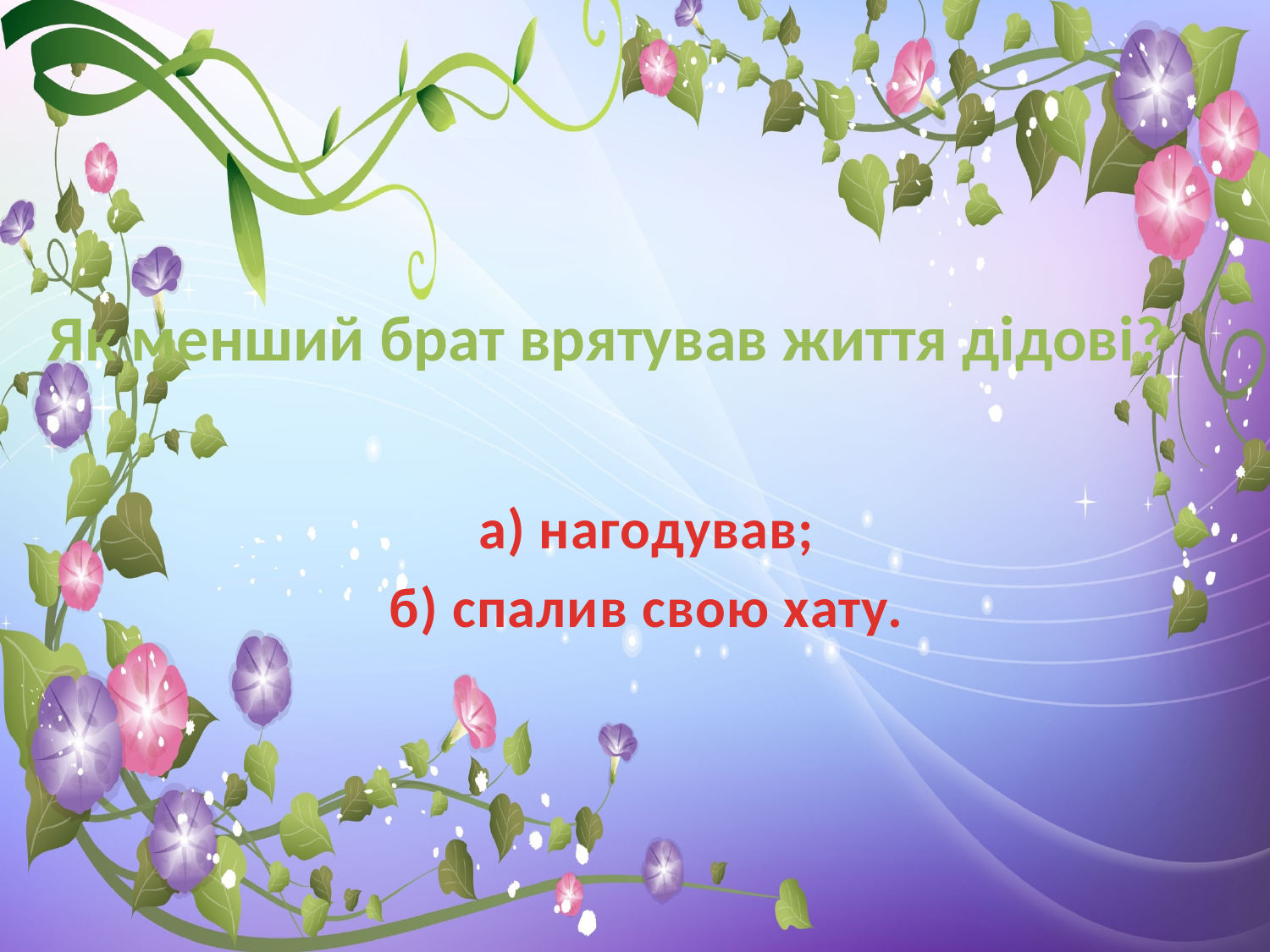

# Як менший брат врятував життя дідові?
а) нагодував;
б) спалив свою хату.